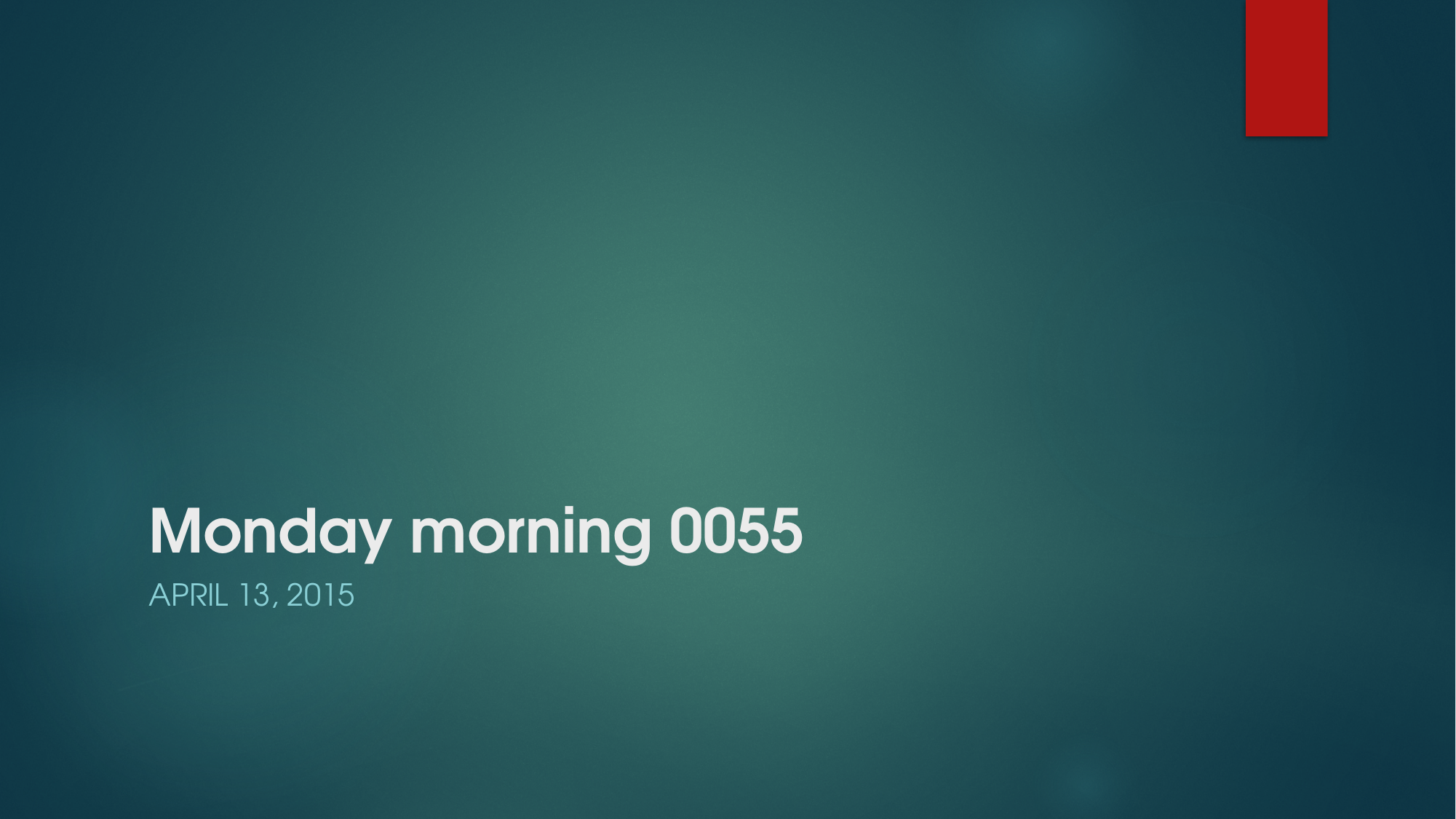

# Monday morning 0055
April 13, 2015